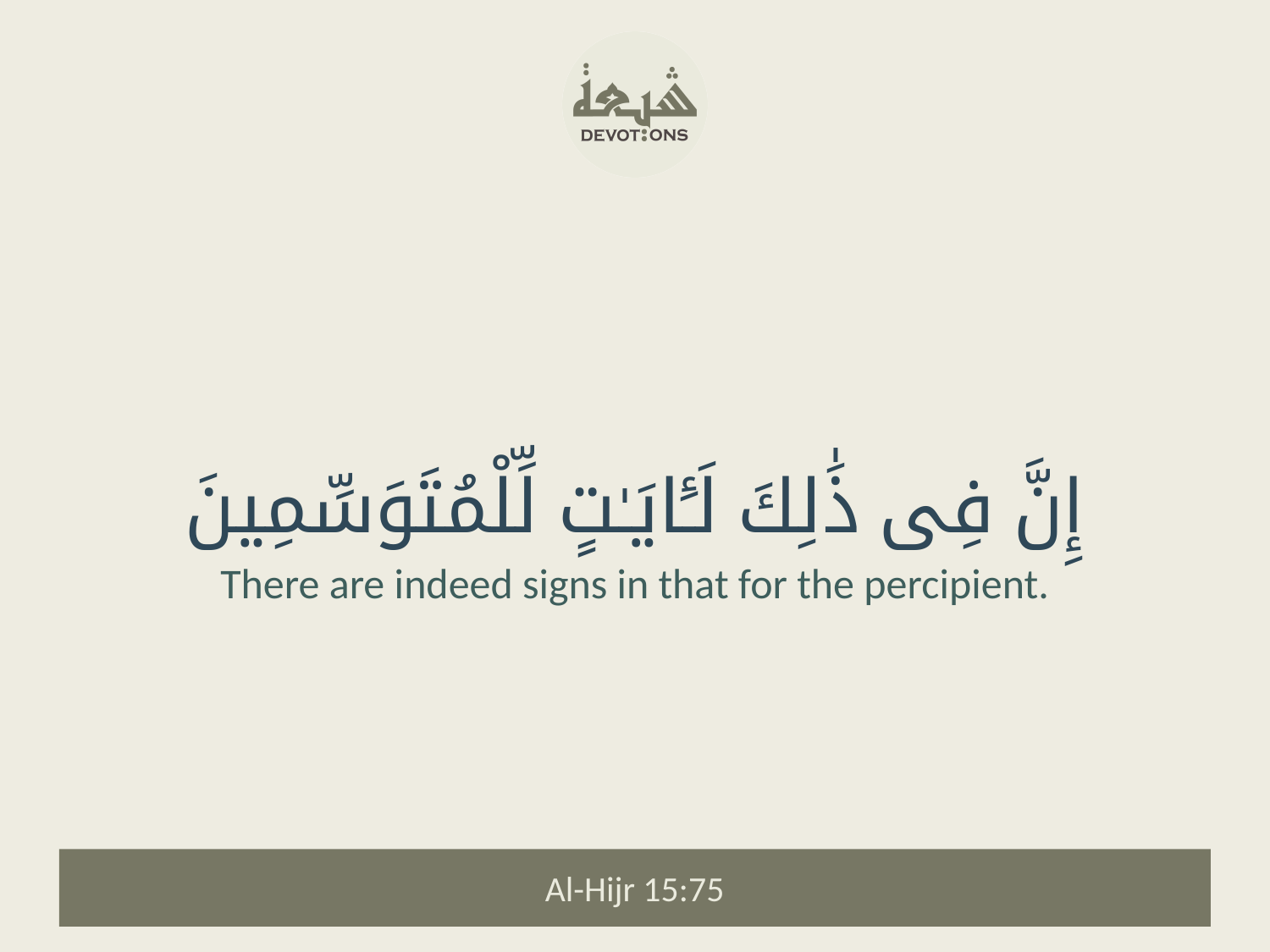

إِنَّ فِى ذَٰلِكَ لَـَٔايَـٰتٍ لِّلْمُتَوَسِّمِينَ
There are indeed signs in that for the percipient.
Al-Hijr 15:75